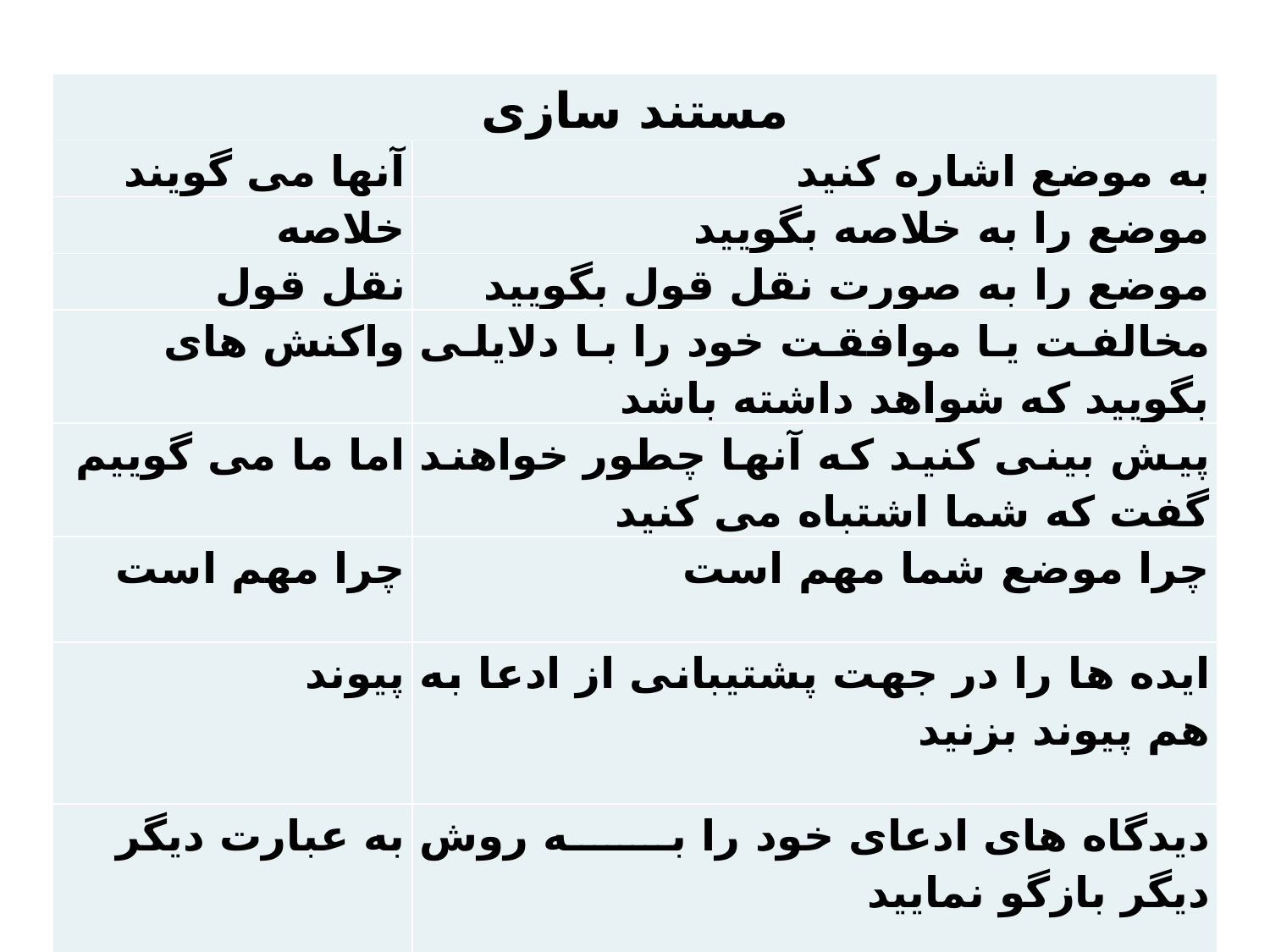

| مستند سازی |  |
| --- | --- |
| آنها می گویند | به موضع اشاره کنید |
| خلاصه | موضع را به خلاصه بگویید |
| نقل قول | موضع را به صورت نقل قول بگویید |
| واکنش های | مخالفت یا موافقت خود را با دلایلی بگویید که شواهد داشته باشد |
| اما ما می گوییم | پیش بینی کنید که آنها چطور خواهند گفت که شما اشتباه می کنید |
| چرا مهم است | چرا موضع شما مهم است |
| پیوند | ایده ها را در جهت پشتیبانی از ادعا به هم پیوند بزنید |
| به عبارت دیگر | دیدگاه های ادعای خود را به روش دیگر بازگو نمایید |